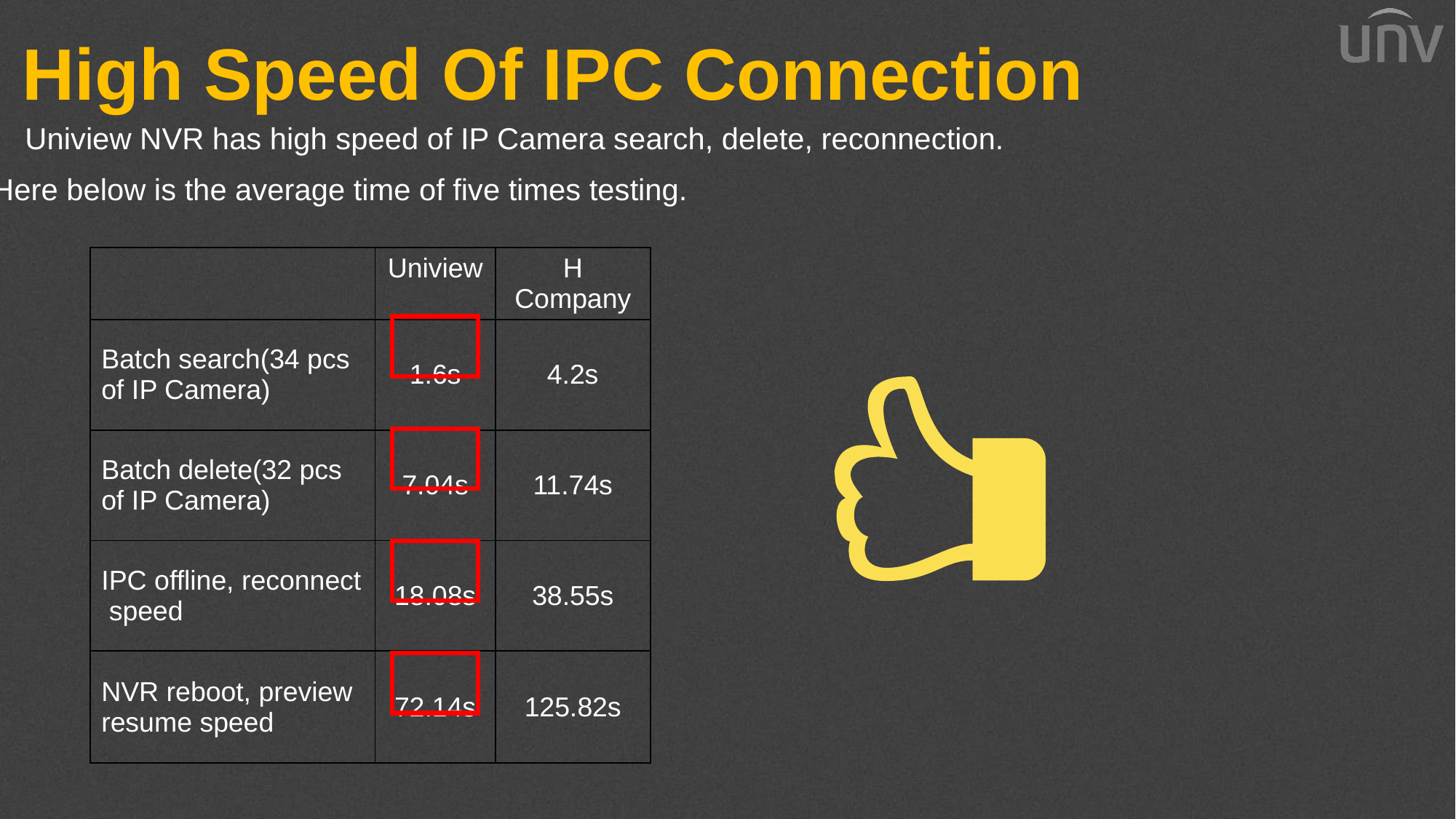

High Speed Of IPC Connection
Uniview NVR has high speed of IP Camera search, delete, reconnection.
Here below is the average time of five times testing.
|  | Uniview | H Company |
| --- | --- | --- |
| Batch search(34 pcs of IP Camera) | 1.6s | 4.2s |
| Batch delete(32 pcs of IP Camera) | 7.04s | 11.74s |
| IPC offline, reconnect speed | 18.08s | 38.55s |
| NVR reboot, preview resume speed | 72.14s | 125.82s |